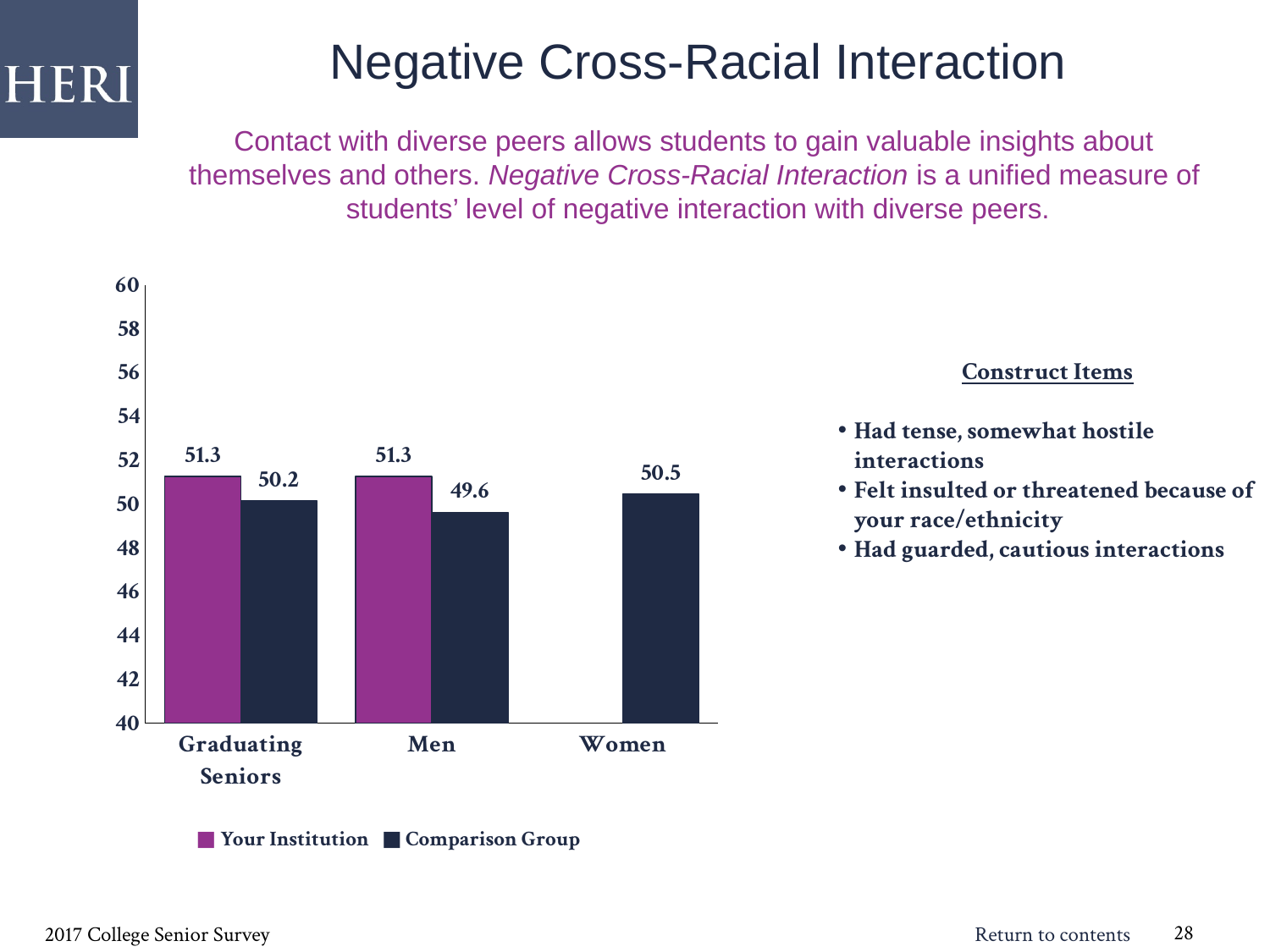

# Negative Cross-Racial Interaction Contact with diverse peers allows students to gain valuable insights about themselves and others. Negative Cross-Racial Interaction is a unified measure of students’ level of negative interaction with diverse peers.

### Chart

| Category | Institution | Comparison |
|---|---|---|
| Graduating Seniors | 51.27 | 50.15 |
| Men | 51.27 | 49.62 |
| Women | 0.0 | 50.45 |
Construct Items

Had tense, somewhat hostile interactions
Felt insulted or threatened because of your race/ethnicity
Had guarded, cautious interactions
■ Your Institution   ■ Comparison Group
2017 College Senior Survey
28